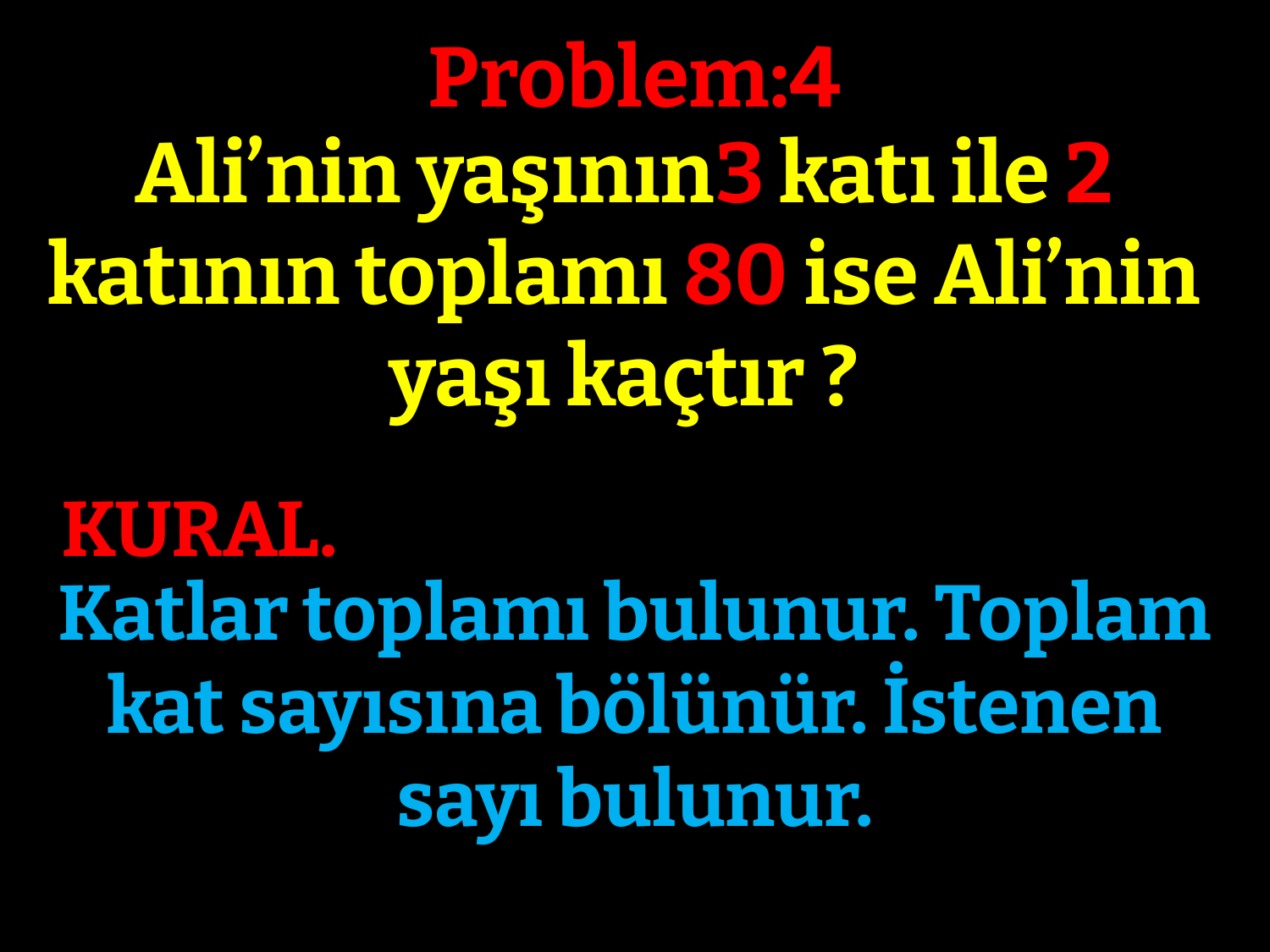

Problem:4
Ali’nin yaşının3 katı ile 2 katının toplamı 80 ise Ali’nin yaşı kaçtır ?
#
KURAL.
Katlar toplamı bulunur. Toplam kat sayısına bölünür. İstenen sayı bulunur.